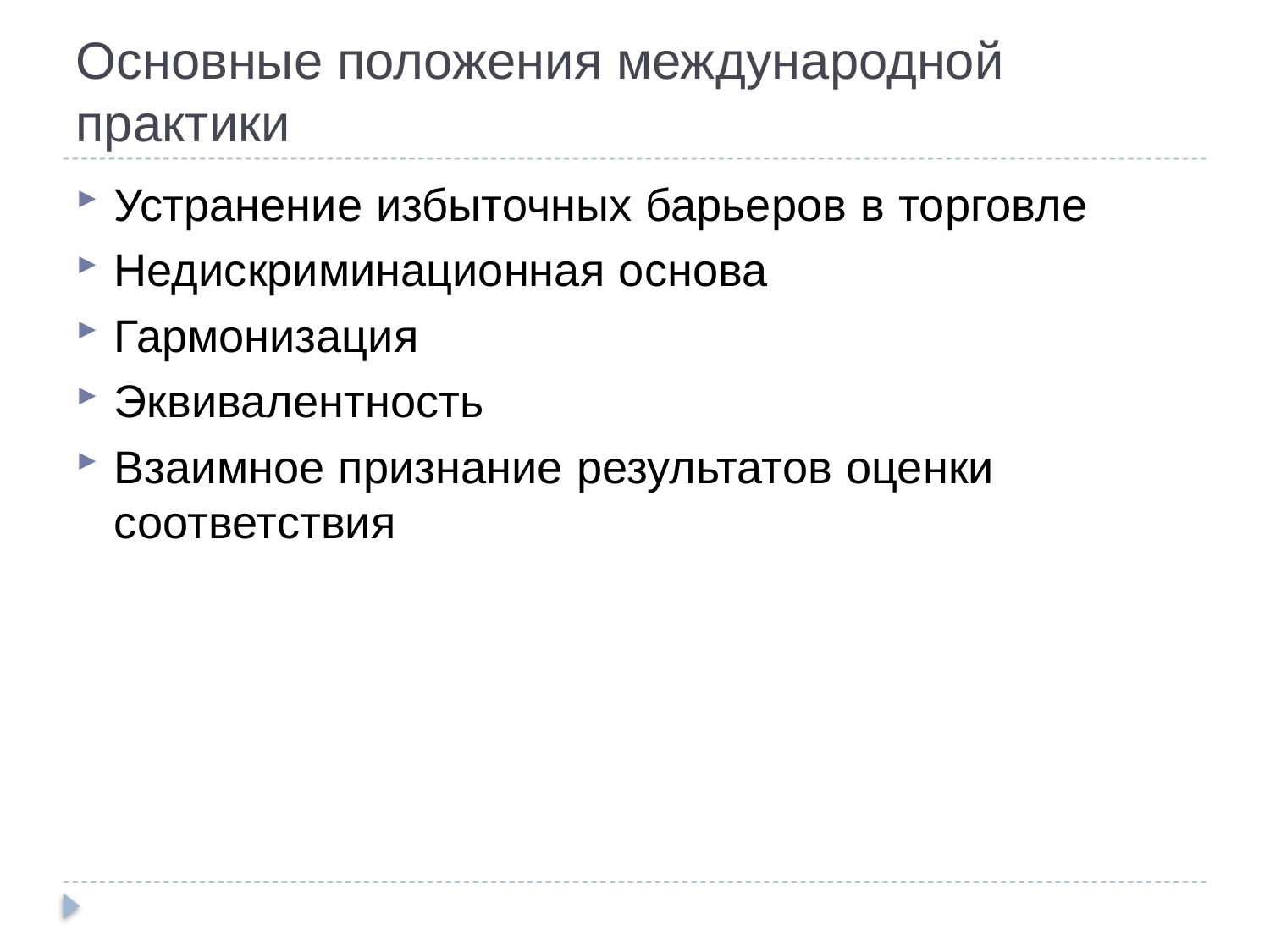

# Основные положения международной практики
Устранение избыточных барьеров в торговле
Недискриминационная основа
Гармонизация
Эквивалентность
Взаимное признание результатов оценки соответствия